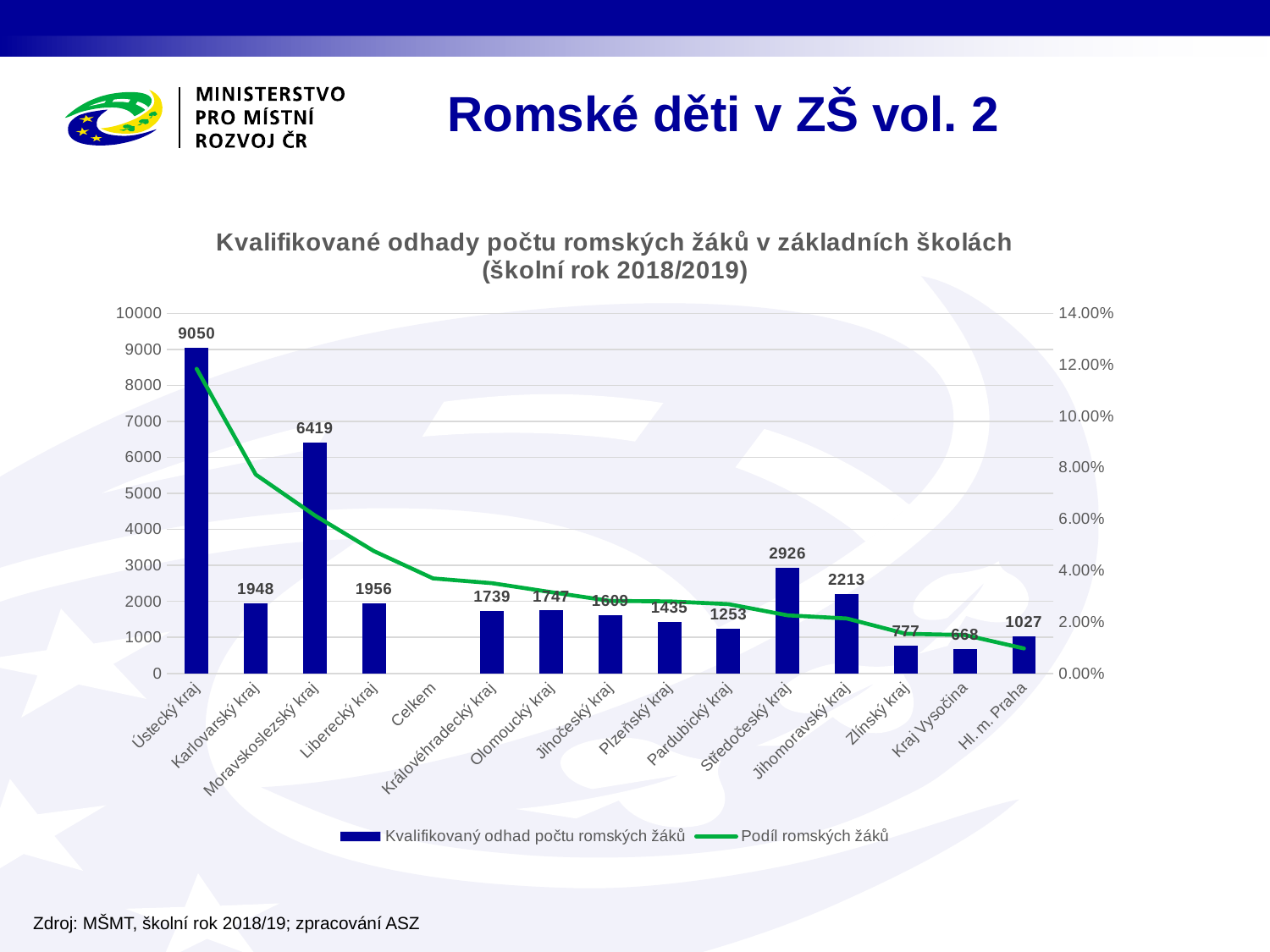

Romské děti v ZŠ vol. 2

### Chart: Kvalifikované odhady počtu romských žáků v základních školách (školní rok 2018/2019)

| Category |  |  |
|---|---|---|
| Ústecký kraj | 9050.0 | 0.11846945320783862 |
| Karlovarský kraj | 1948.0 | 0.07734762755608497 |
| Moravskoslezský kraj | 6419.0 | 0.06145641850490196 |
| Liberecký kraj | 1956.0 | 0.04756346658885322 |
| Celkem | None | 0.03694969221874575 |
| Královéhradecký kraj | 1739.0 | 0.03508241037745365 |
| Olomoucký kraj | 1747.0 | 0.03159589090646025 |
| Jihočeský kraj | 1609.0 | 0.028193446644471702 |
| Plzeňský kraj | 1435.0 | 0.028007104241075786 |
| Pardubický kraj | 1253.0 | 0.026938126155566067 |
| Středočeský kraj | 2926.0 | 0.02259128004385457 |
| Jihomoravský kraj | 2213.0 | 0.02137090543881335 |
| Zlínský kraj | 777.0 | 0.015413302652198925 |
| Kraj Vysočina | 668.0 | 0.014934382615305506 |
| Hl. m. Praha | 1027.0 | 0.009699018765287523 |
Zdroj: MŠMT, školní rok 2018/19; zpracování ASZ